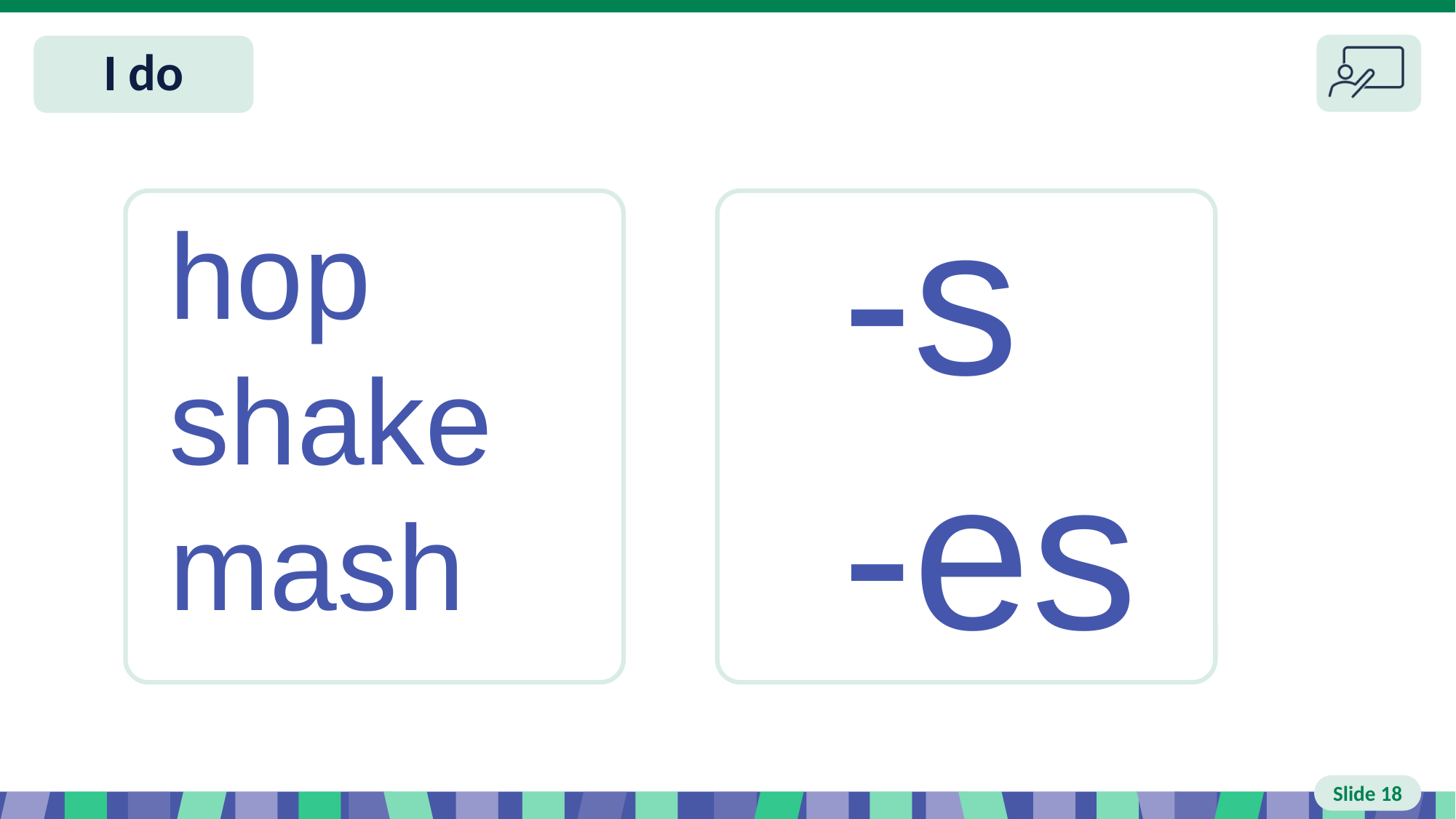

Slide 18 I do
-s
-es

hop
shake
mash